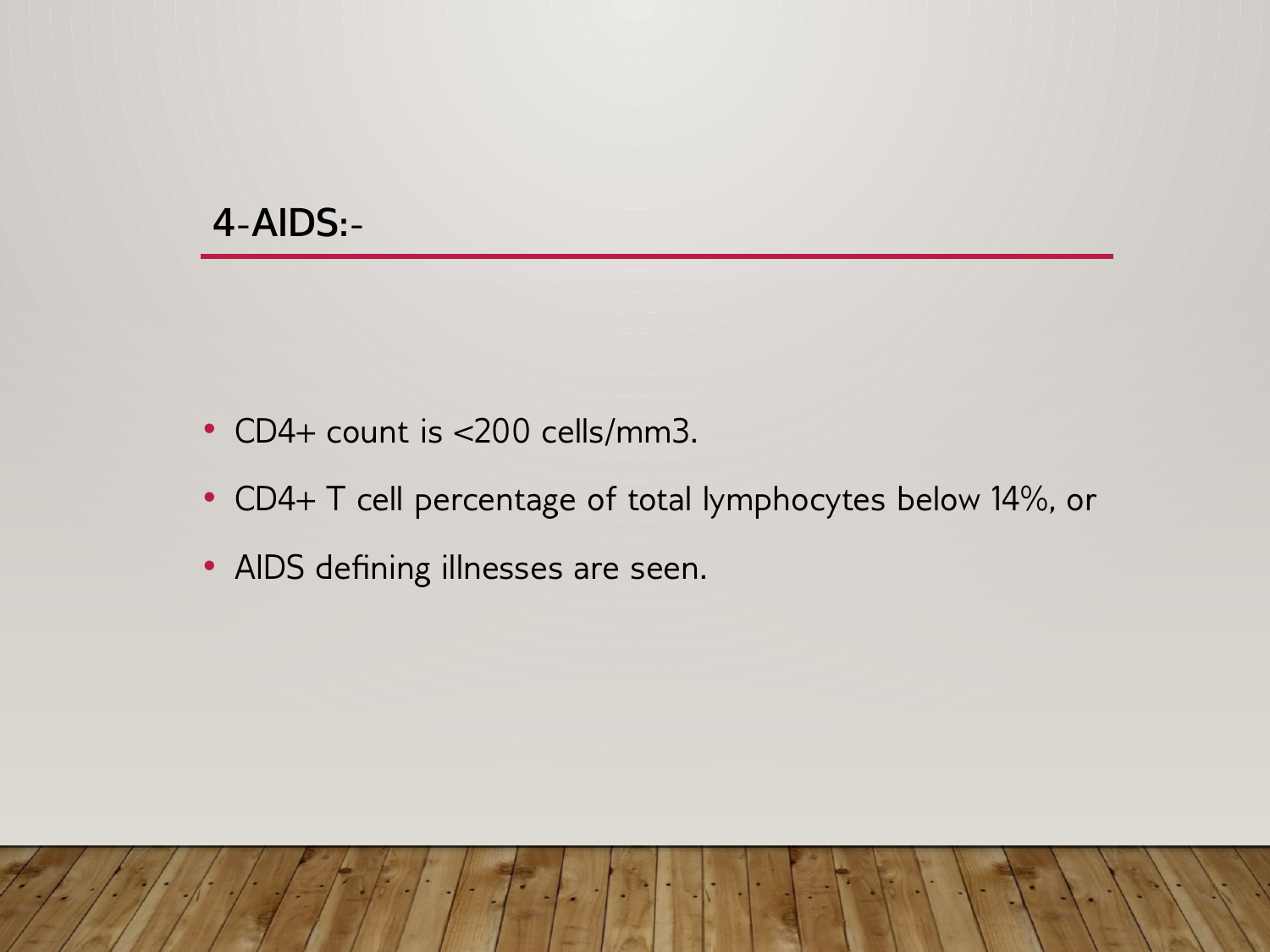

4-AIDS:-

CD4+ count is <200 cells/mm3.
CD4+ T cell percentage of total lymphocytes below 14%, or
AIDS defining illnesses are seen.